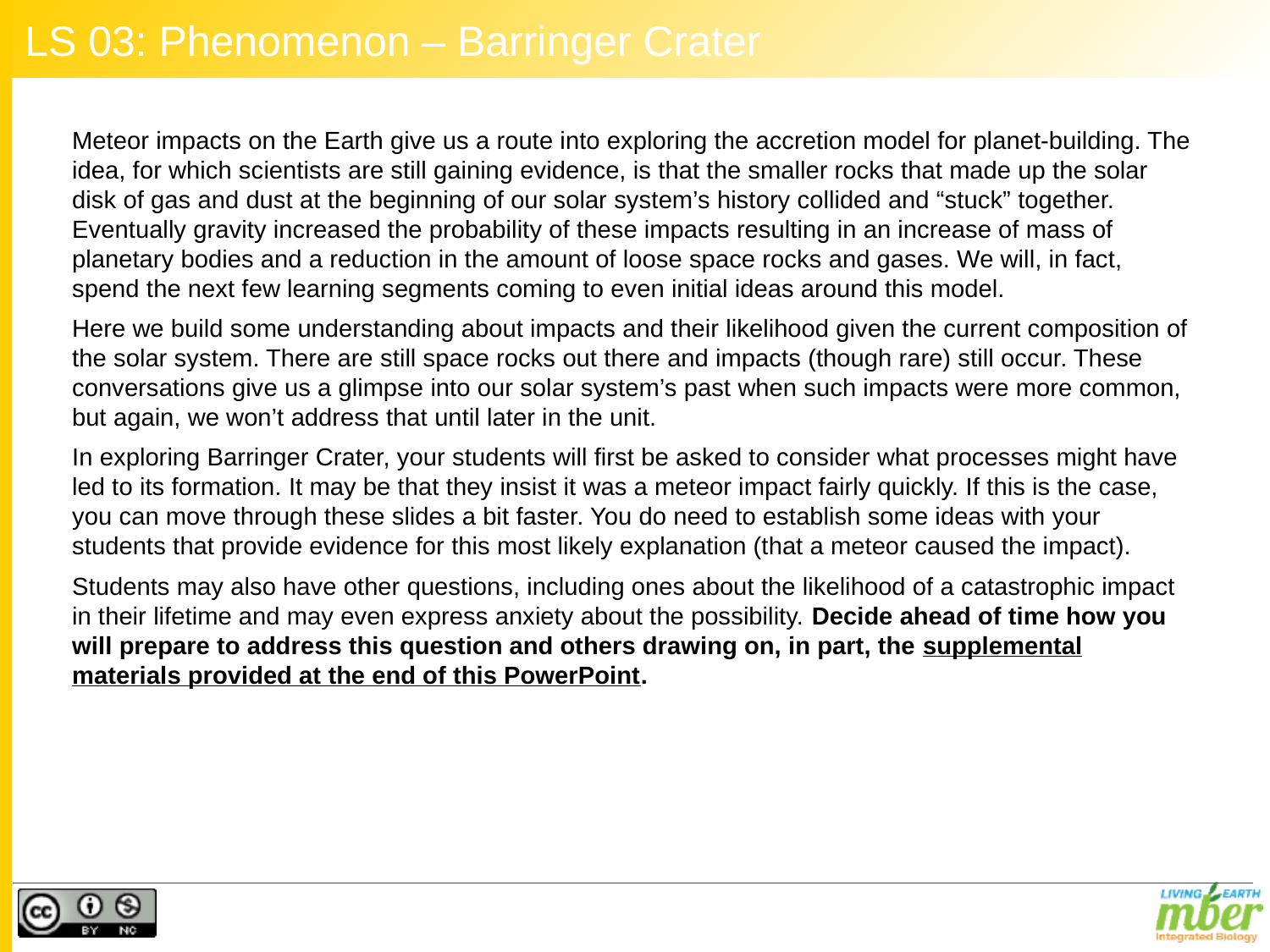

# LS 03: Phenomenon – Barringer Crater
Meteor impacts on the Earth give us a route into exploring the accretion model for planet-building. The idea, for which scientists are still gaining evidence, is that the smaller rocks that made up the solar disk of gas and dust at the beginning of our solar system’s history collided and “stuck” together. Eventually gravity increased the probability of these impacts resulting in an increase of mass of planetary bodies and a reduction in the amount of loose space rocks and gases. We will, in fact, spend the next few learning segments coming to even initial ideas around this model.
Here we build some understanding about impacts and their likelihood given the current composition of the solar system. There are still space rocks out there and impacts (though rare) still occur. These conversations give us a glimpse into our solar system’s past when such impacts were more common, but again, we won’t address that until later in the unit.
In exploring Barringer Crater, your students will first be asked to consider what processes might have led to its formation. It may be that they insist it was a meteor impact fairly quickly. If this is the case, you can move through these slides a bit faster. You do need to establish some ideas with your students that provide evidence for this most likely explanation (that a meteor caused the impact).
Students may also have other questions, including ones about the likelihood of a catastrophic impact in their lifetime and may even express anxiety about the possibility. Decide ahead of time how you will prepare to address this question and others drawing on, in part, the supplemental materials provided at the end of this PowerPoint.